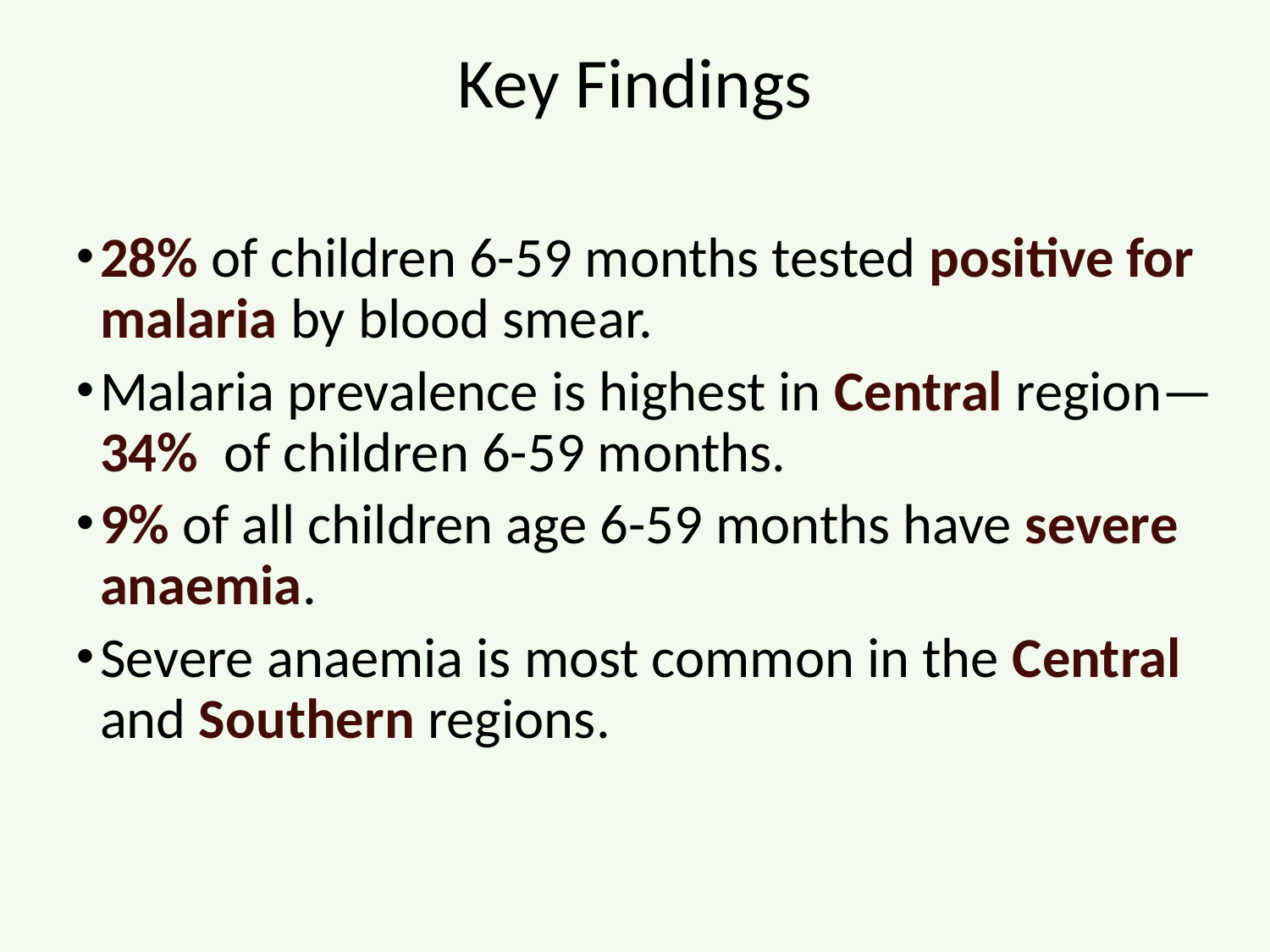

# Key Findings
28% of children 6-59 months tested positive for malaria by blood smear.
Malaria prevalence is highest in Central region—34%  of children 6-59 months.
9% of all children age 6-59 months have severe anaemia.
Severe anaemia is most common in the Central and Southern regions.